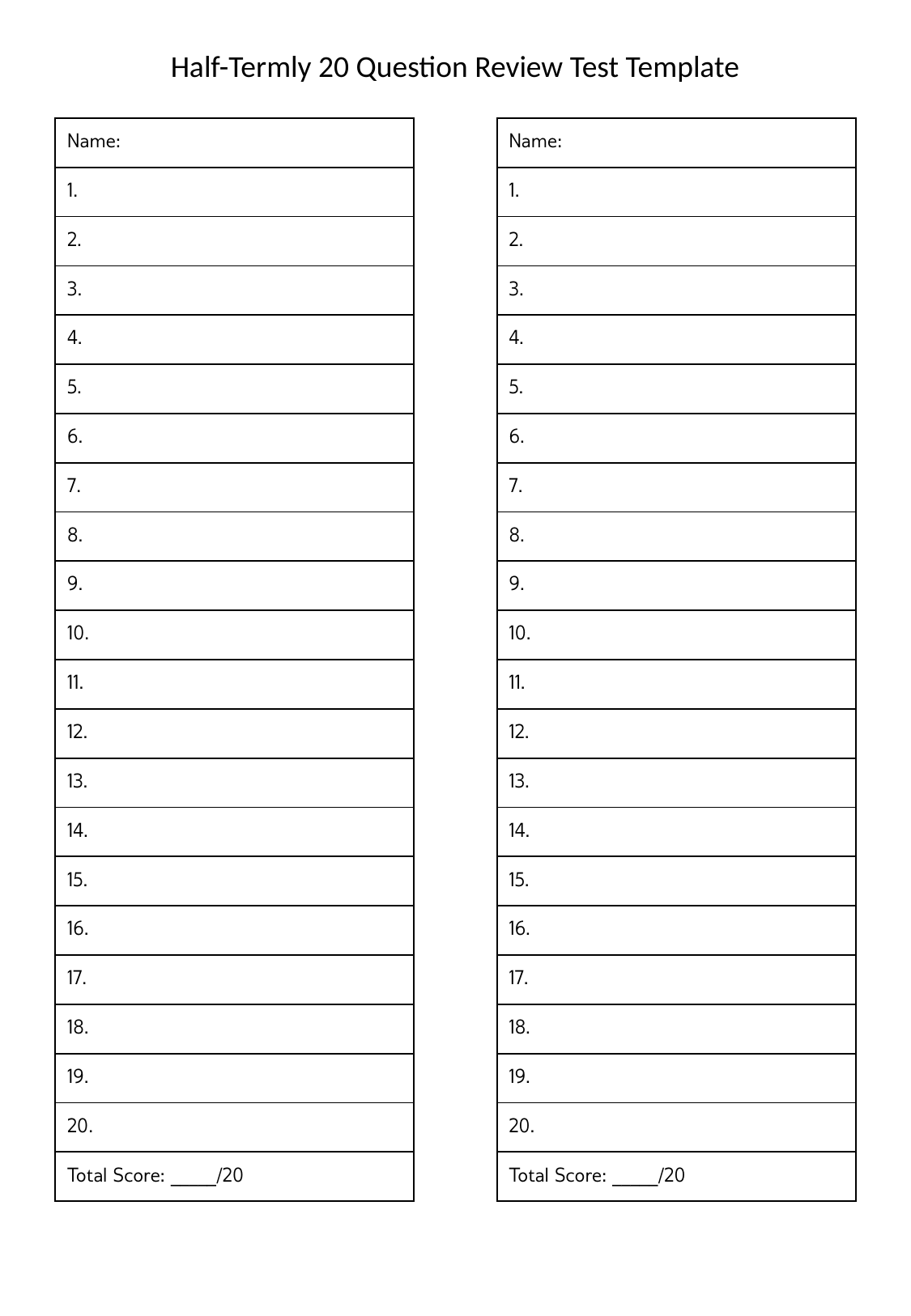

Half-Termly 20 Question Review Test Template
| Name: |
| --- |
| 1. |
| 2. |
| 3. |
| 4. |
| 5. |
| 6. |
| 7. |
| 8. |
| 9. |
| 10. |
| 11. |
| 12. |
| 13. |
| 14. |
| 15. |
| 16. |
| 17. |
| 18. |
| 19. |
| 20. |
| Total Score: \_\_\_\_\_/20 |
| Name: |
| --- |
| 1. |
| 2. |
| 3. |
| 4. |
| 5. |
| 6. |
| 7. |
| 8. |
| 9. |
| 10. |
| 11. |
| 12. |
| 13. |
| 14. |
| 15. |
| 16. |
| 17. |
| 18. |
| 19. |
| 20. |
| Total Score: \_\_\_\_\_/20 |